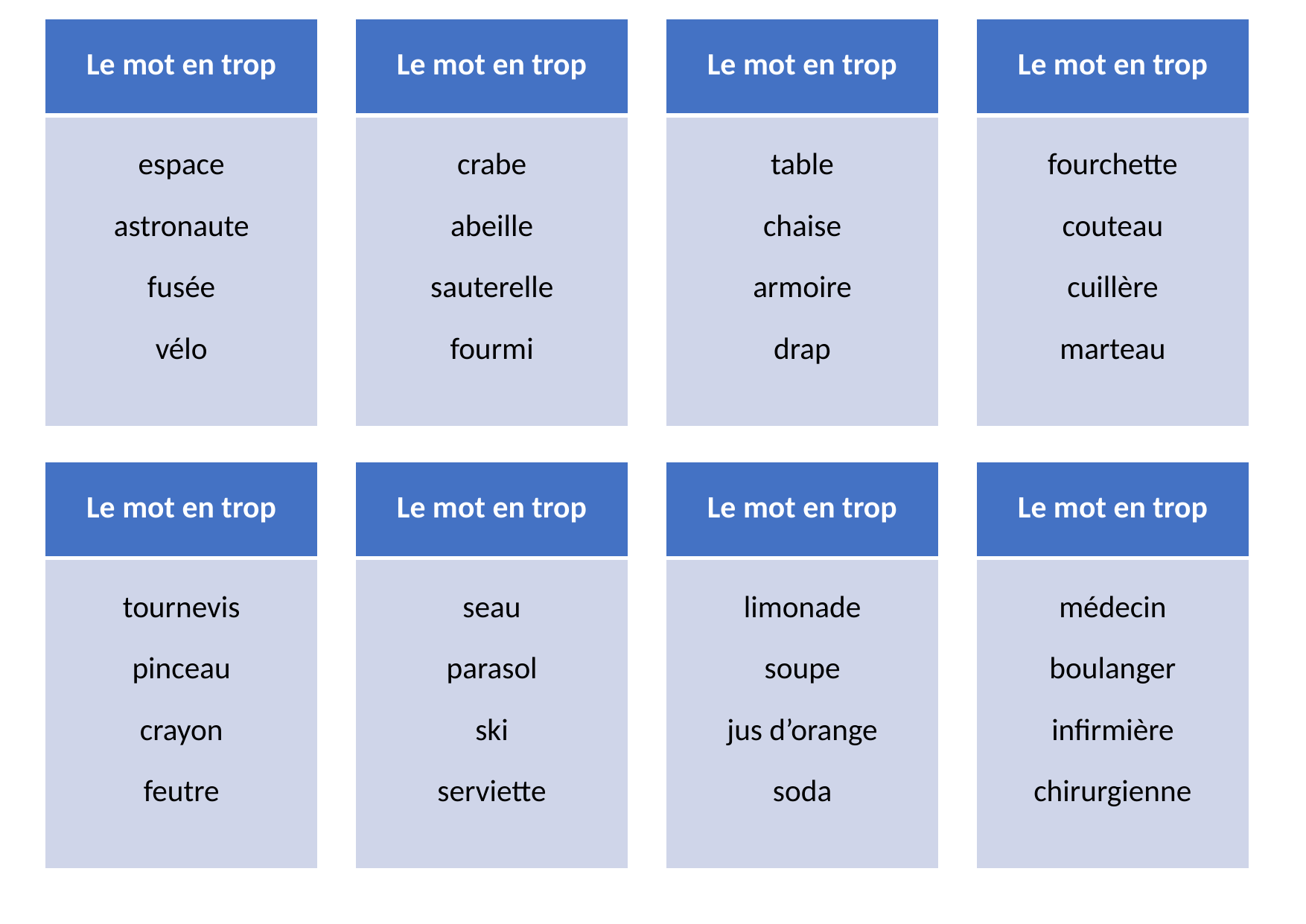

| Le mot en trop |
| --- |
| crabe abeille sauterelle fourmi |
| Le mot en trop |
| --- |
| fourchette couteau cuillère marteau |
| Le mot en trop |
| --- |
| espace astronaute fusée vélo |
| Le mot en trop |
| --- |
| table chaise armoire drap |
| Le mot en trop |
| --- |
| seau parasol ski serviette |
| Le mot en trop |
| --- |
| médecin boulanger infirmière chirurgienne |
| Le mot en trop |
| --- |
| tournevis pinceau crayon feutre |
| Le mot en trop |
| --- |
| limonade soupe jus d’orange soda |